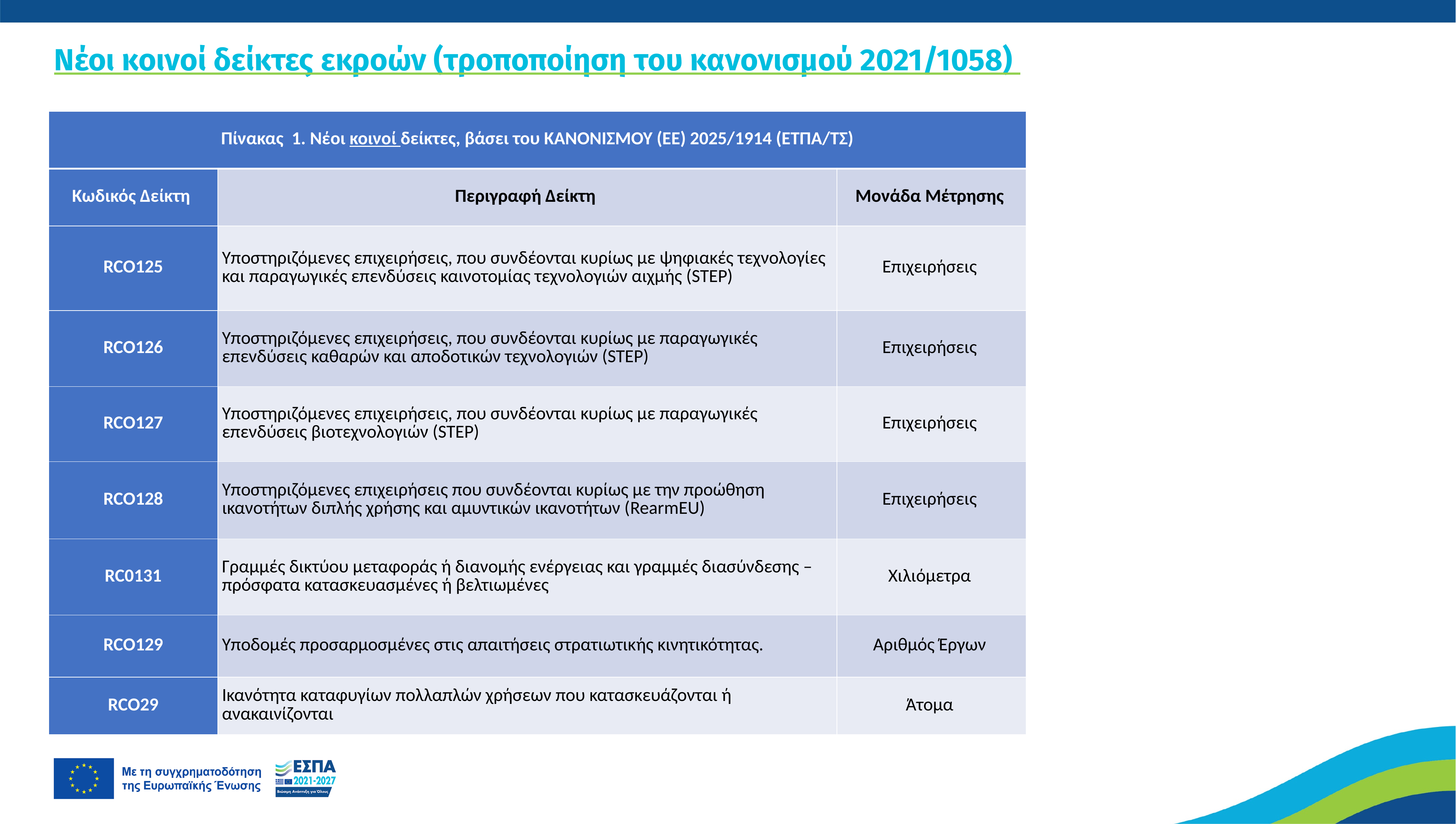

# Νέοι κοινοί δείκτες εκροών (τροποποίηση του κανονισμού 2021/1058)
| Πίνακας  1. Νέοι κοινοί δείκτες, βάσει του ΚΑΝΟΝΙΣΜΟΥ (ΕΕ) 2025/1914 (ΕΤΠΑ/ΤΣ) |  |  |
| --- | --- | --- |
| Κωδικός Δείκτη | Περιγραφή Δείκτη | Μονάδα Μέτρησης |
| RCO125 | Υποστηριζόμενες επιχειρήσεις, που συνδέονται κυρίως με ψηφιακές τεχνολογίες και παραγωγικές επενδύσεις καινοτομίας τεχνολογιών αιχμής (STEP) | Επιχειρήσεις |
| RCO126 | Υποστηριζόμενες επιχειρήσεις, που συνδέονται κυρίως με παραγωγικές επενδύσεις καθαρών και αποδοτικών τεχνολογιών (STEP) | Επιχειρήσεις |
| RCO127 | Υποστηριζόμενες επιχειρήσεις, που συνδέονται κυρίως με παραγωγικές επενδύσεις βιοτεχνολογιών (STEP) | Επιχειρήσεις |
| RCO128 | Υποστηριζόμενες επιχειρήσεις που συνδέονται κυρίως με την προώθηση ικανοτήτων διπλής χρήσης και αμυντικών ικανοτήτων (RearmEU) | Επιχειρήσεις |
| RC0131 | Γραμμές δικτύου μεταφοράς ή διανομής ενέργειας και γραμμές διασύνδεσης – πρόσφατα κατασκευασμένες ή βελτιωμένες | Χιλιόμετρα |
| RCO129 | Υποδομές προσαρμοσμένες στις απαιτήσεις στρατιωτικής κινητικότητας. | Αριθμός Έργων |
| RCO29 | Ικανότητα καταφυγίων πολλαπλών χρήσεων που κατασκευάζονται ή ανακαινίζονται | Άτομα |